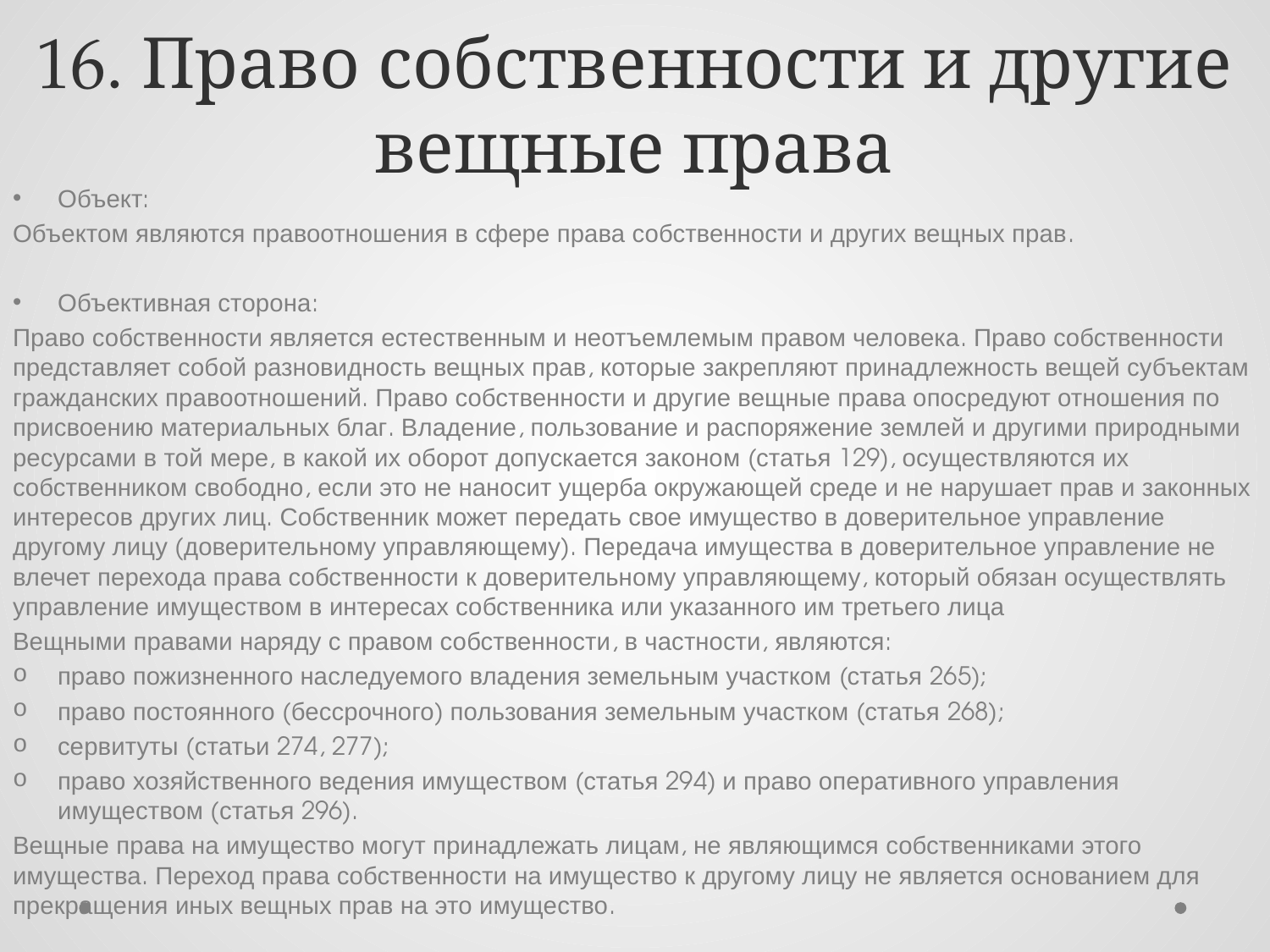

# 16. Право собственности и другие вещные права
Объект:
Объектом являются правоотношения в сфере права собственности и других вещных прав.

Объективная сторона:
Право собственности является естественным и неотъемлемым правом человека. Право собственности представляет собой разновидность вещных прав, которые закрепляют принадлежность вещей субъектам гражданских правоотношений. Право собственности и другие вещные права опосредуют отношения по присвоению материальных благ. Владение, пользование и распоряжение землей и другими природными ресурсами в той мере, в какой их оборот допускается законом (статья 129), осуществляются их собственником свободно, если это не наносит ущерба окружающей среде и не нарушает прав и законных интересов других лиц. Собственник может передать свое имущество в доверительное управление другому лицу (доверительному управляющему). Передача имущества в доверительное управление не влечет перехода права собственности к доверительному управляющему, который обязан осуществлять управление имуществом в интересах собственника или указанного им третьего лица
Вещными правами наряду с правом собственности, в частности, являются:
право пожизненного наследуемого владения земельным участком (статья 265);
право постоянного (бессрочного) пользования земельным участком (статья 268);
сервитуты (статьи 274, 277);
право хозяйственного ведения имуществом (статья 294) и право оперативного управления имуществом (статья 296).
Вещные права на имущество могут принадлежать лицам, не являющимся собственниками этого имущества. Переход права собственности на имущество к другому лицу не является основанием для прекращения иных вещных прав на это имущество.